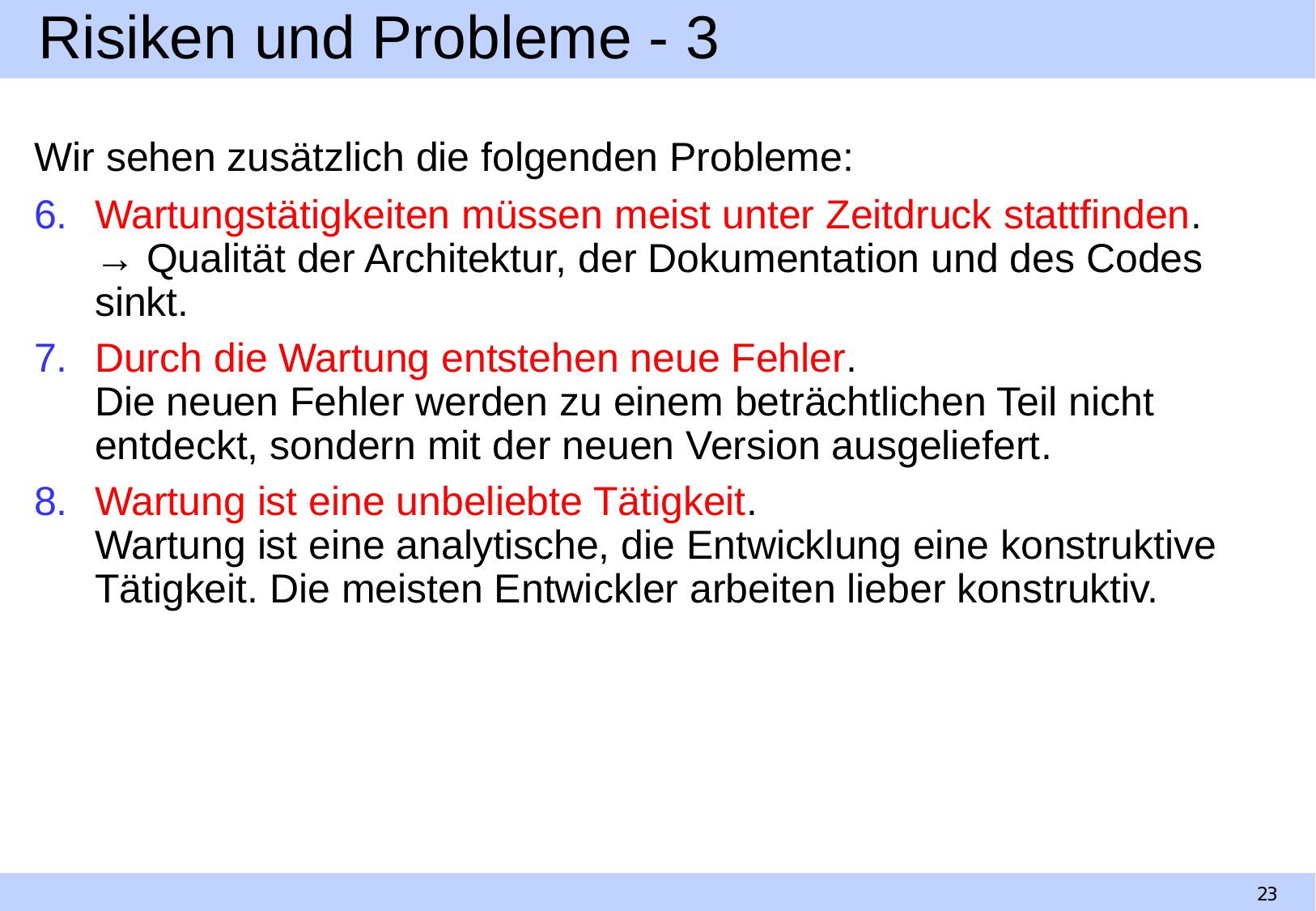

# Risiken und Probleme - 3
Wir sehen zusätzlich die folgenden Probleme:
Wartungstätigkeiten müssen meist unter Zeitdruck stattfinden.
→ Qualität der Architektur, der Dokumentation und des Codes sinkt.
Durch die Wartung entstehen neue Fehler.
Die neuen Fehler werden zu einem beträchtlichen Teil nicht entdeckt, sondern mit der neuen Version ausgeliefert.
Wartung ist eine unbeliebte Tätigkeit.
Wartung ist eine analytische, die Entwicklung eine konstruktive Tätigkeit. Die meisten Entwickler arbeiten lieber konstruktiv.

23